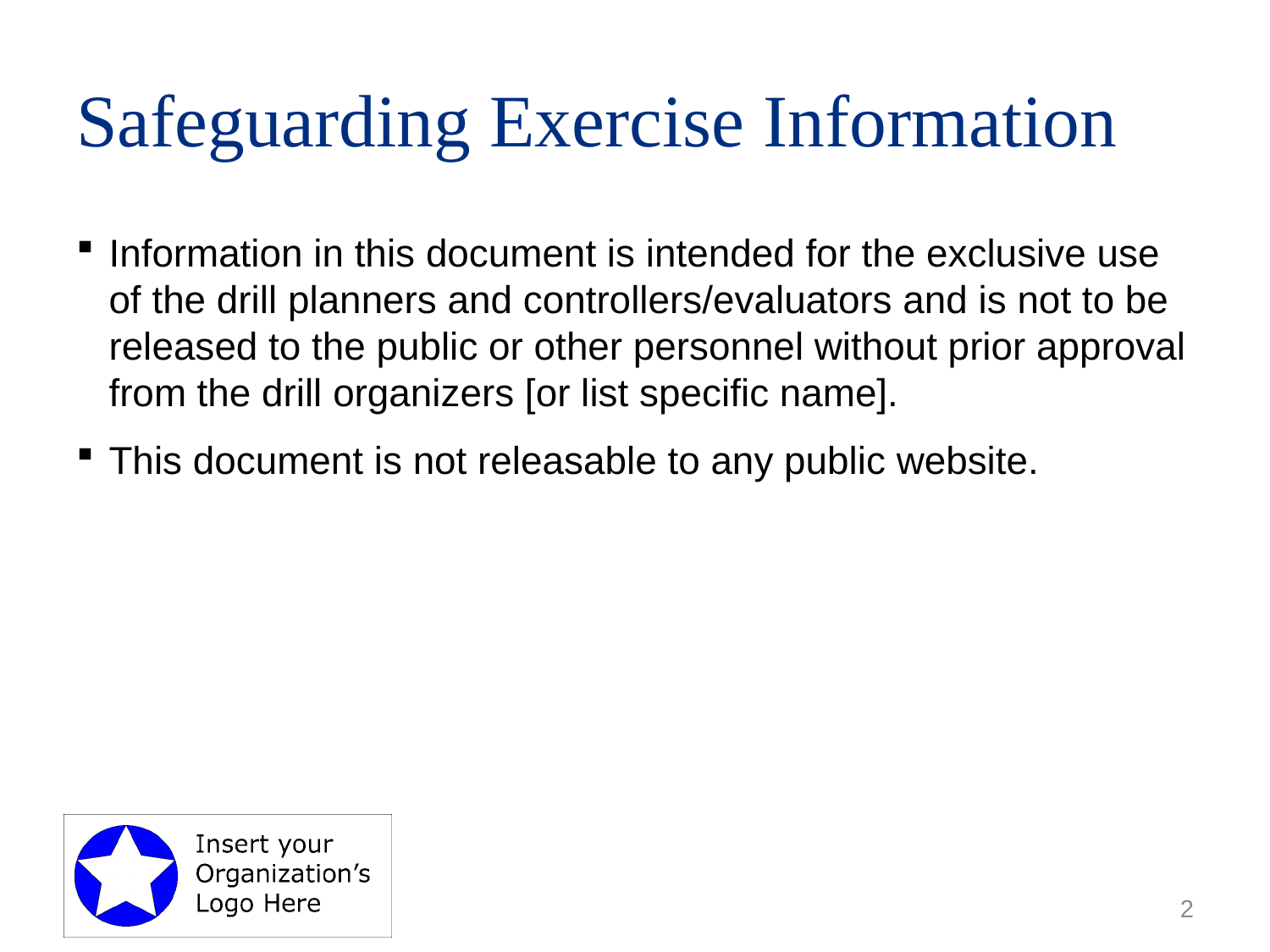

# Safeguarding Exercise Information
Information in this document is intended for the exclusive use of the drill planners and controllers/evaluators and is not to be released to the public or other personnel without prior approval from the drill organizers [or list specific name].
This document is not releasable to any public website.
2